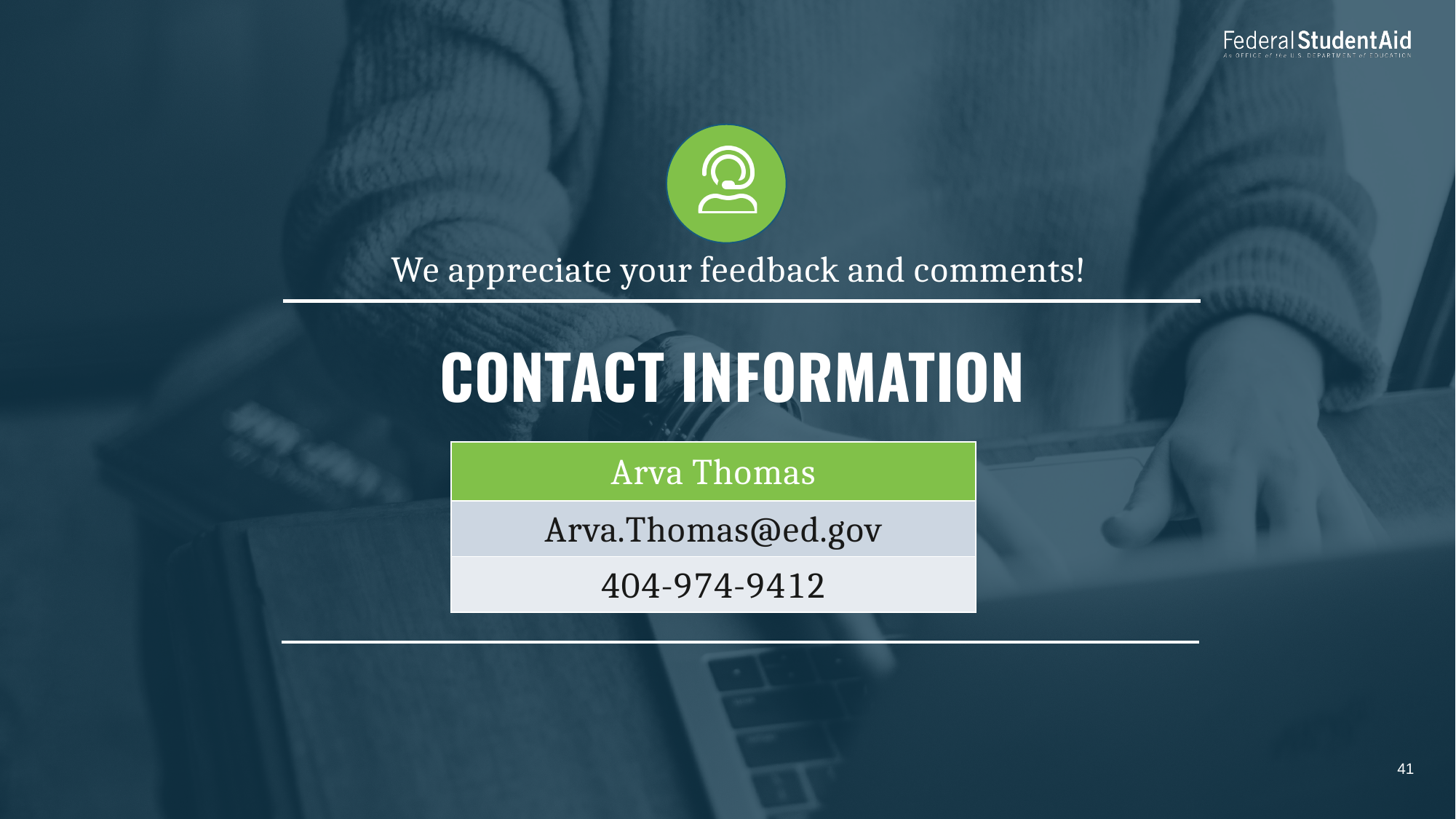

We appreciate your feedback and comments!
# Contact Information

| Arva Thomas |
| --- |
| Arva.Thomas@ed.gov |
| 404-974-9412 |
41